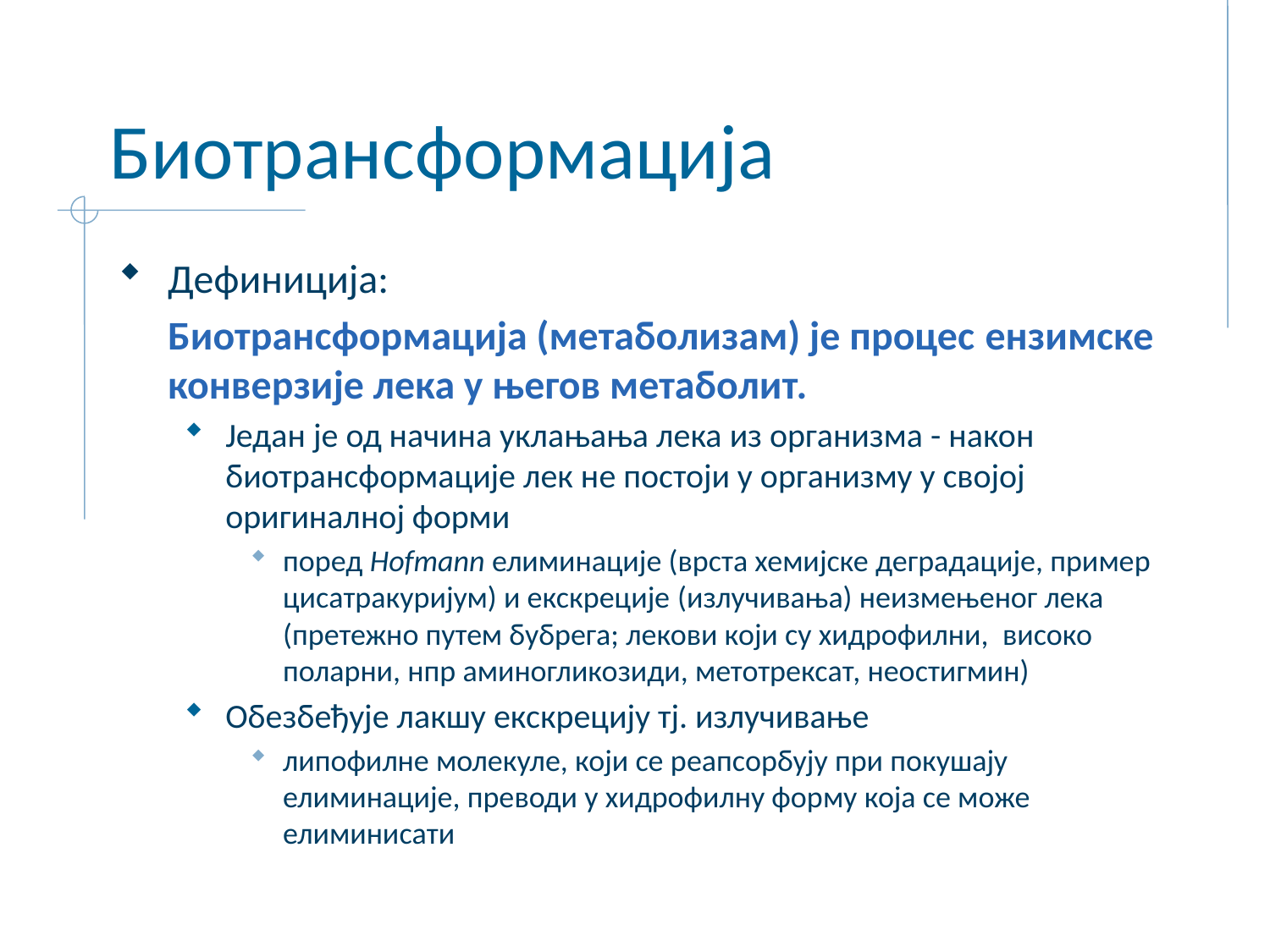

# Биотрансформација
Дефиниција:
	Биотрансформација (метаболизам) је процес ензимске конверзије лека у његов метаболит.
Један је од начина уклањања лека из организма - након биотрансформације лек не постоји у организму у својој оригиналној форми
поред Hofmann елиминације (врста хемијске деградације, пример цисатракуријум) и екскреције (излучивања) неизмењеног лека (претежно путем бубрега; лекови који су хидрофилни,  високо поларни, нпр аминогликозиди, метотрексат, неостигмин)
Обезбеђује лакшу екскрецију тј. излучивање
липофилне молекуле, који се реапсорбују при покушају елиминације, преводи у хидрофилну форму која се може елиминисати